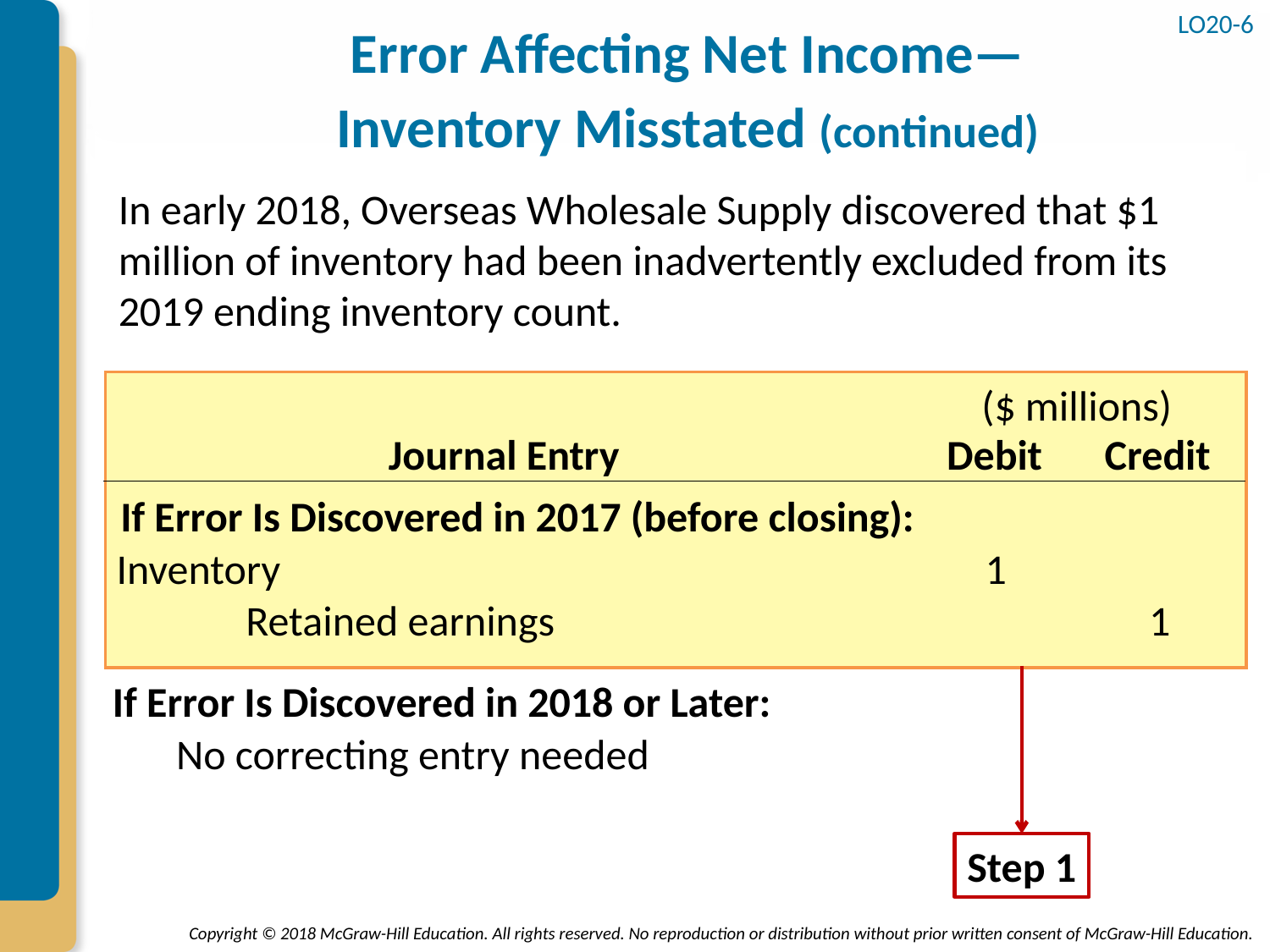

# Error Affecting Net Income— Inventory Misstated (continued)
LO20-6
In early 2018, Overseas Wholesale Supply discovered that $1 million of inventory had been inadvertently excluded from its 2019 ending inventory count.

($ millions)
Journal Entry
Debit
Credit
If Error Is Discovered in 2017 (before closing):
Inventory
1
	Retained earnings
1
If Error Is Discovered in 2018 or Later:
No correcting entry needed
Step 1